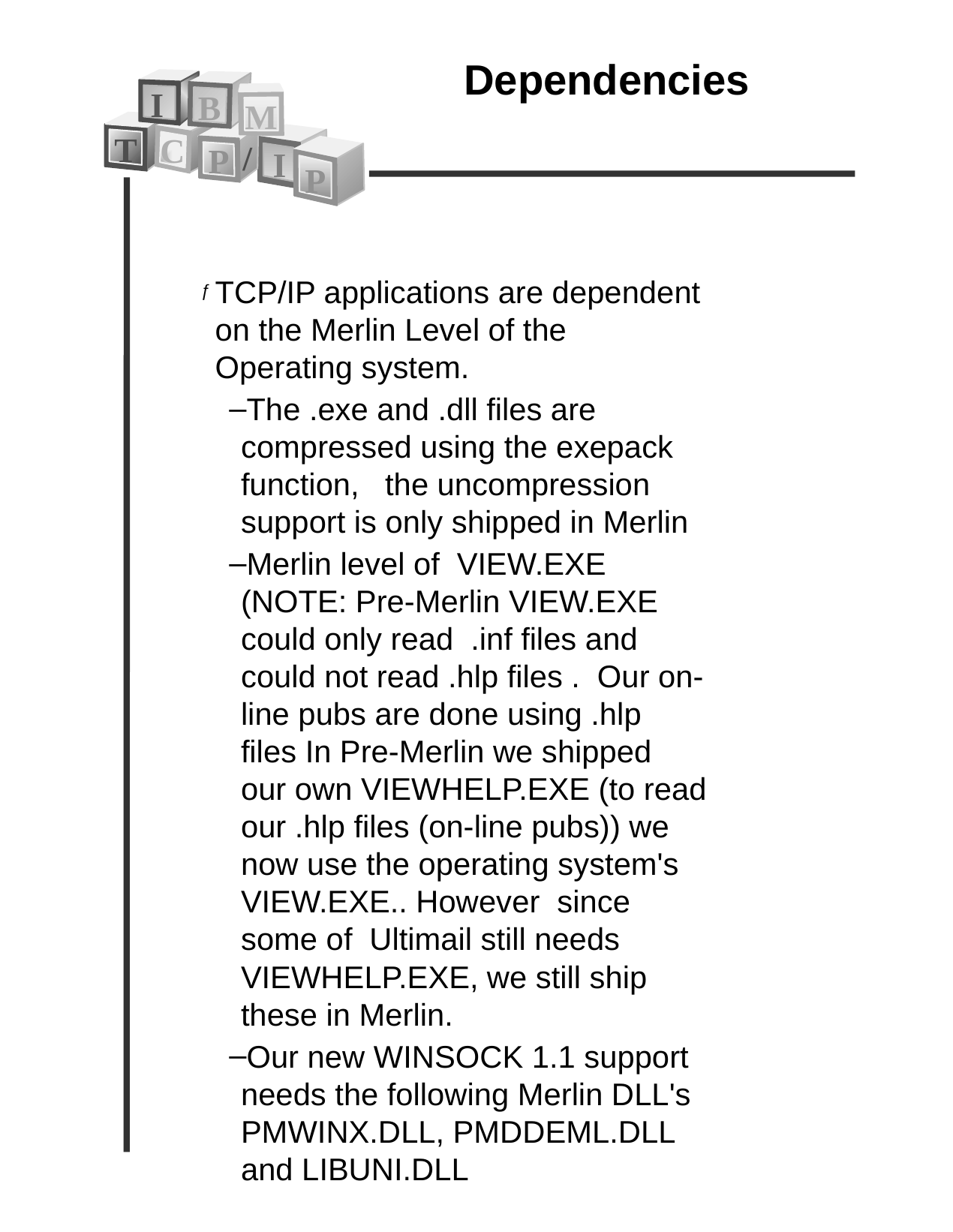

Dependencies

I

B

M

T
C

/

P

I

P

TCP/IP applications are dependent on the Merlin Level of the Operating system.
The .exe and .dll files are compressed using the exepack function,   the uncompression support is only shipped in Merlin
Merlin level of  VIEW.EXE (NOTE: Pre-Merlin VIEW.EXE could only read  .inf files and could not read .hlp files .  Our on-line pubs are done using .hlp  files In Pre-Merlin we shipped  our own VIEWHELP.EXE (to read our .hlp files (on-line pubs)) we now use the operating system's VIEW.EXE.. However  since  some of  Ultimail still needs  VIEWHELP.EXE, we still ship these in Merlin.
Our new WINSOCK 1.1 support  needs the following Merlin DLL's PMWINX.DLL, PMDDEML.DLL and LIBUNI.DLL